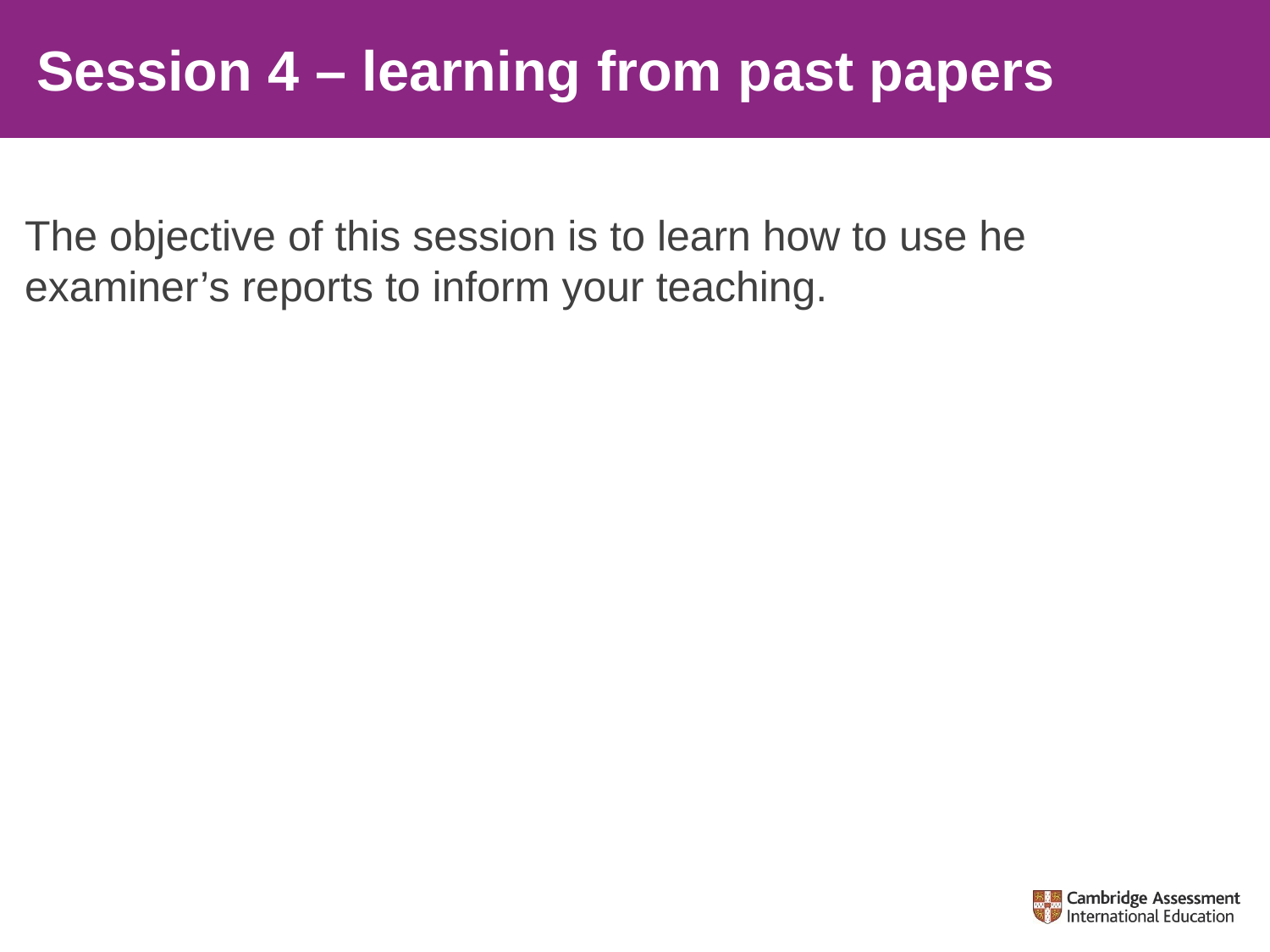

# Session 4 – learning from past papers
The objective of this session is to learn how to use he examiner’s reports to inform your teaching.